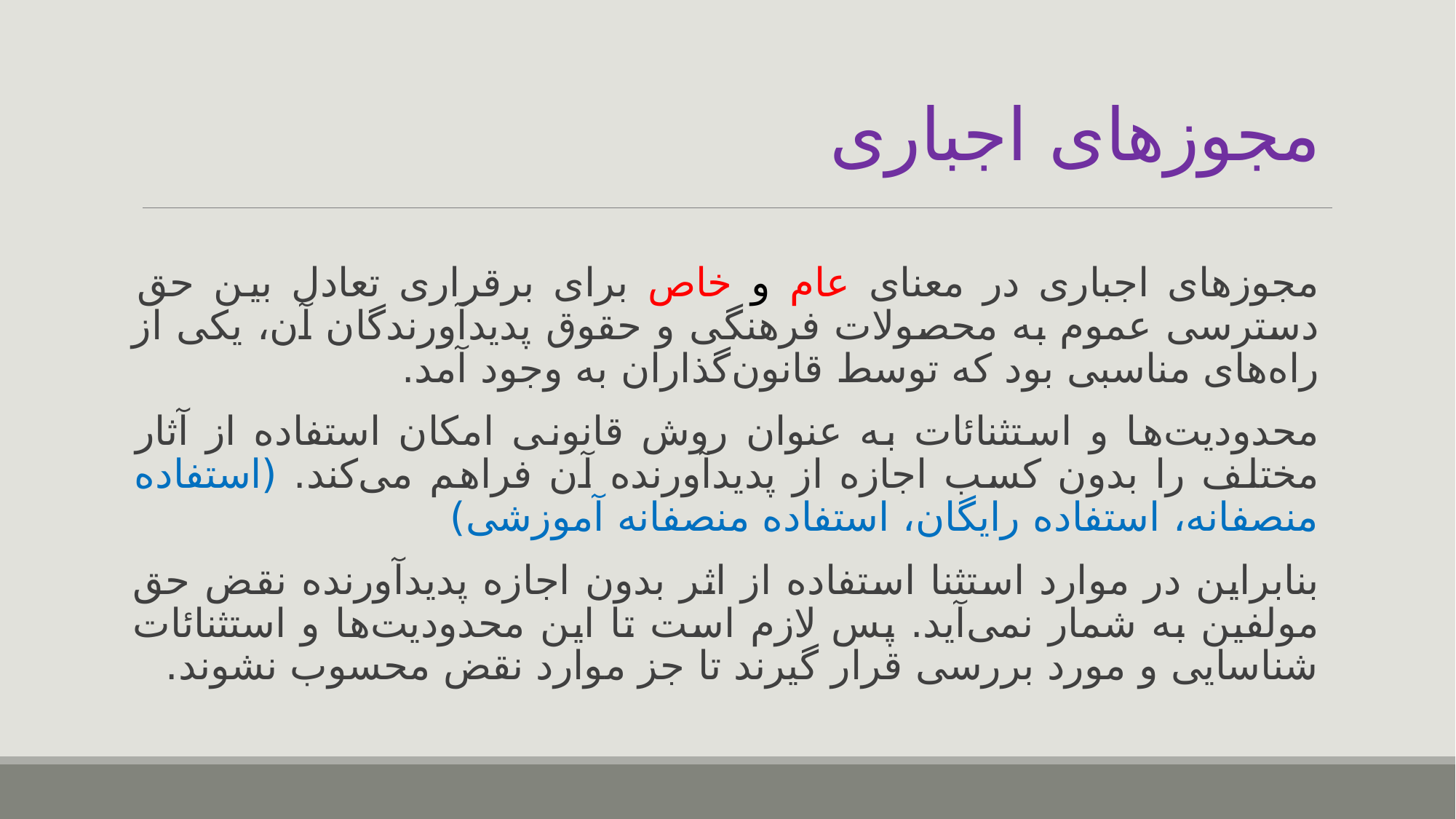

# مجوزهای اجباری
مجوزهای اجباری در معنای عام و خاص برای برقراری تعادل بین حق دسترسی عموم به محصولات فرهنگی و حقوق پدیدآورندگان آن، یکی از راه‌های مناسبی بود که توسط قانون‌گذاران به وجود آمد.
محدودیت‌ها و استثنائات به عنوان روش قانونی امکان استفاده از آثار مختلف را بدون کسب اجازه از پدیدآورنده آن فراهم می‌کند. (استفاده منصفانه، استفاده رایگان، استفاده منصفانه آموزشی)
بنابراین در موارد استثنا استفاده از اثر بدون اجازه پدیدآورنده نقض حق مولفین به شمار نمی‌آید. پس لازم است تا این محدودیت‌ها و استثنائات شناسایی و مورد بررسی قرار گیرند تا جز موارد نقض محسوب نشوند.